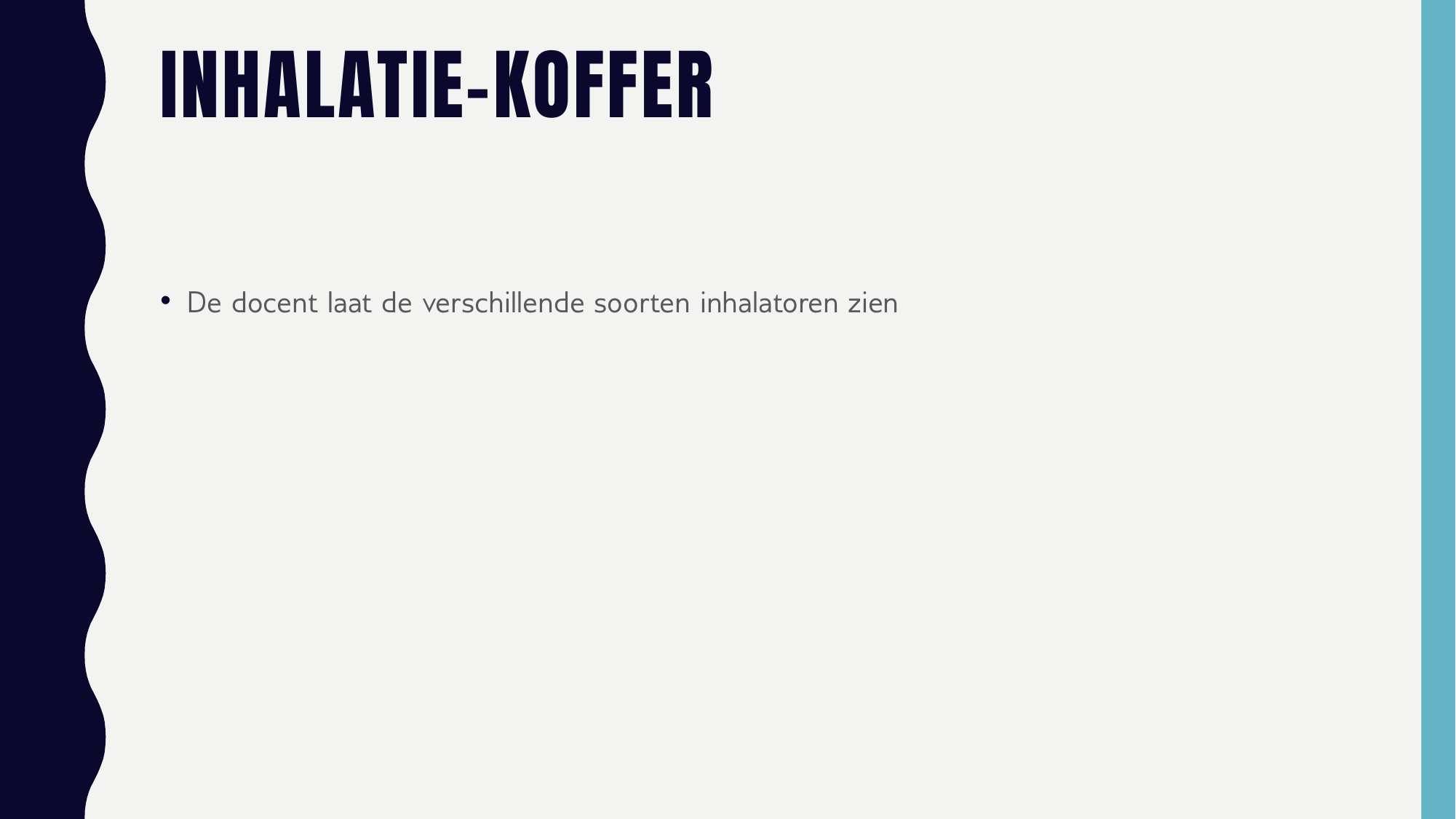

# Inhalatie-koffer
De docent laat de verschillende soorten inhalatoren zien